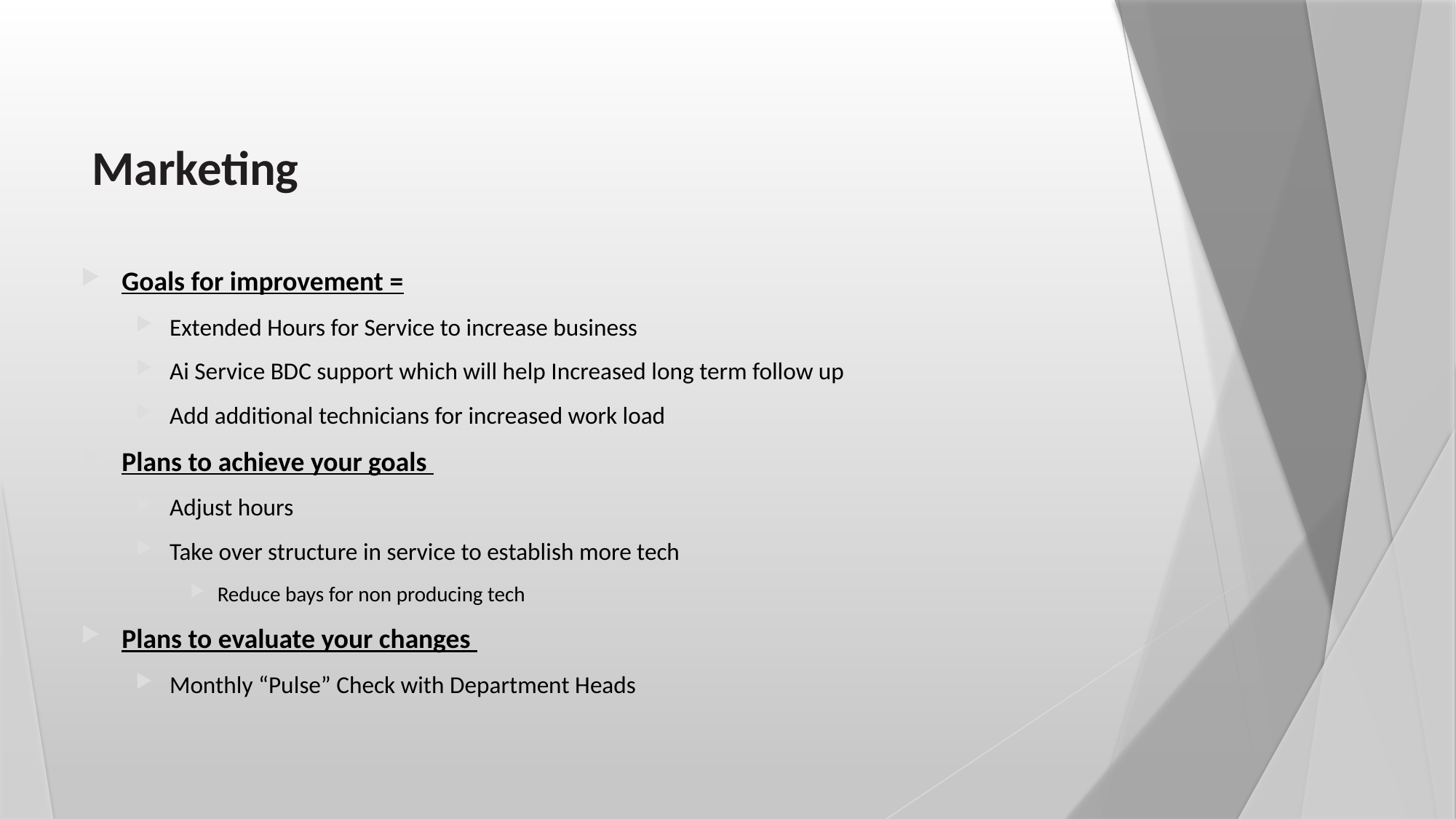

# Marketing
Goals for improvement =
Extended Hours for Service to increase business
Ai Service BDC support which will help Increased long term follow up
Add additional technicians for increased work load
Plans to achieve your goals
Adjust hours
Take over structure in service to establish more tech
Reduce bays for non producing tech
Plans to evaluate your changes
Monthly “Pulse” Check with Department Heads